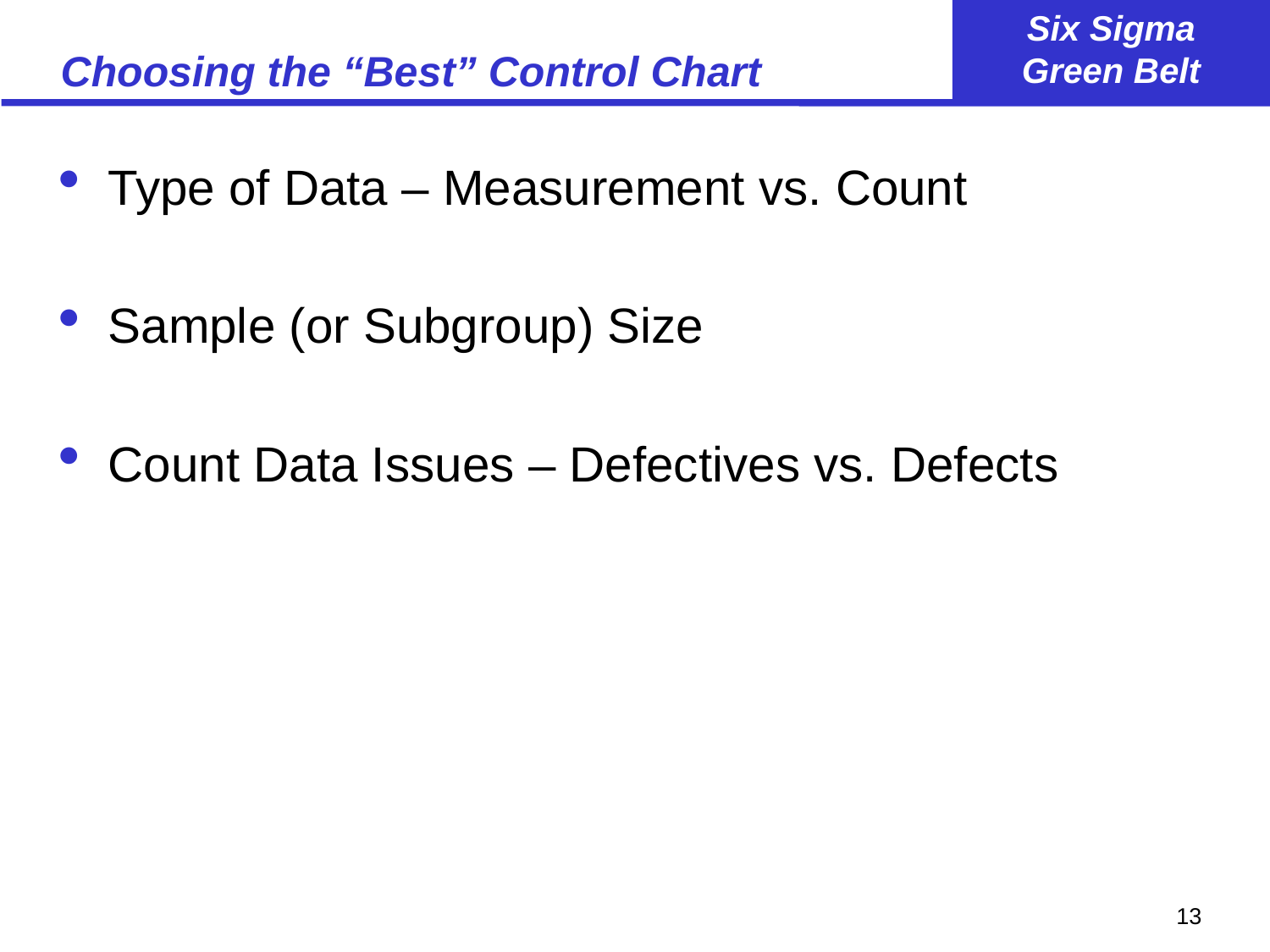

# Choosing the “Best” Control Chart
Type of Data – Measurement vs. Count

Sample (or Subgroup) Size

Count Data Issues – Defectives vs. Defects